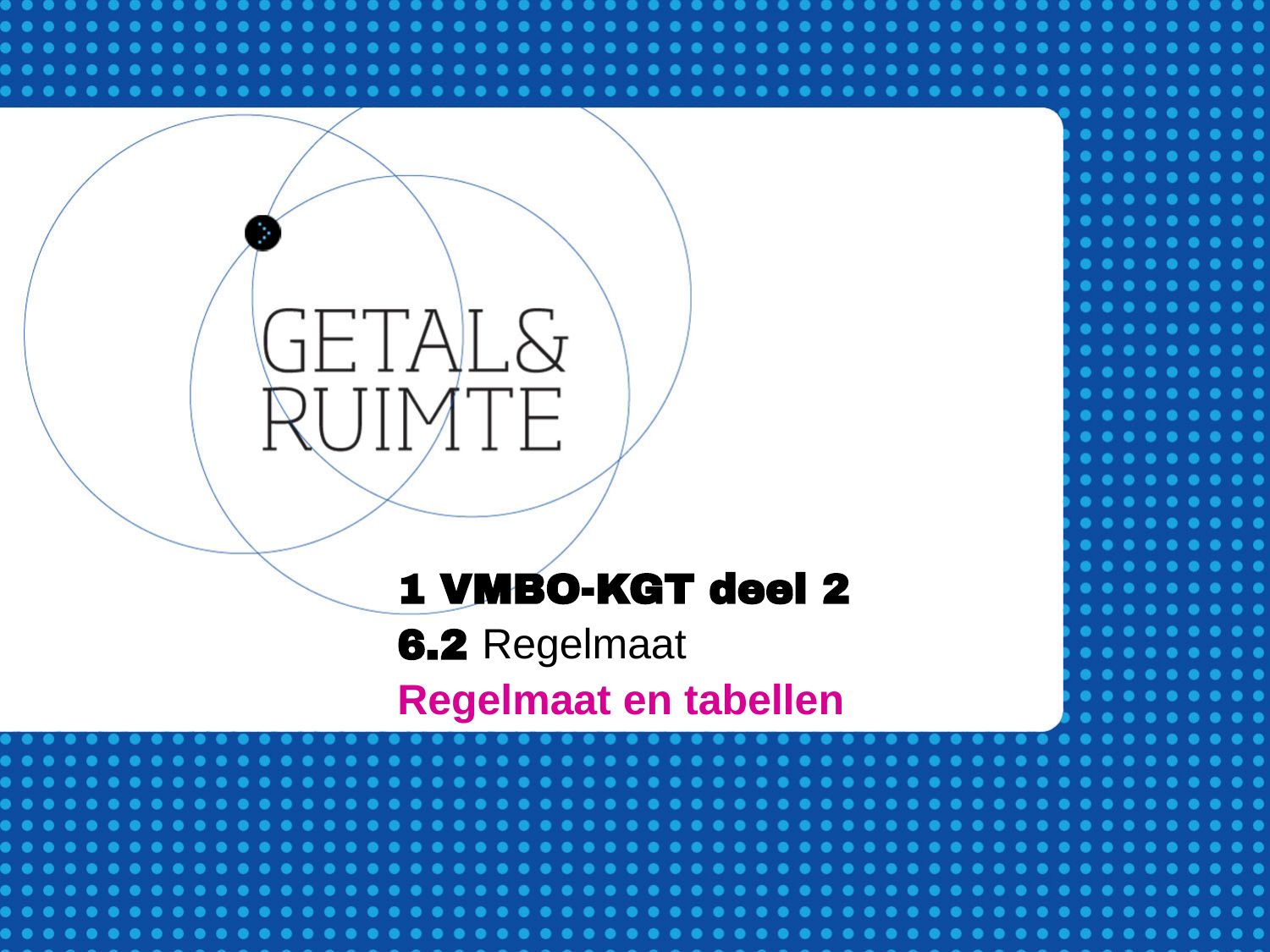

1 VMBO-KGT deel 2
6.2 Regelmaat
Regelmaat en tabellen